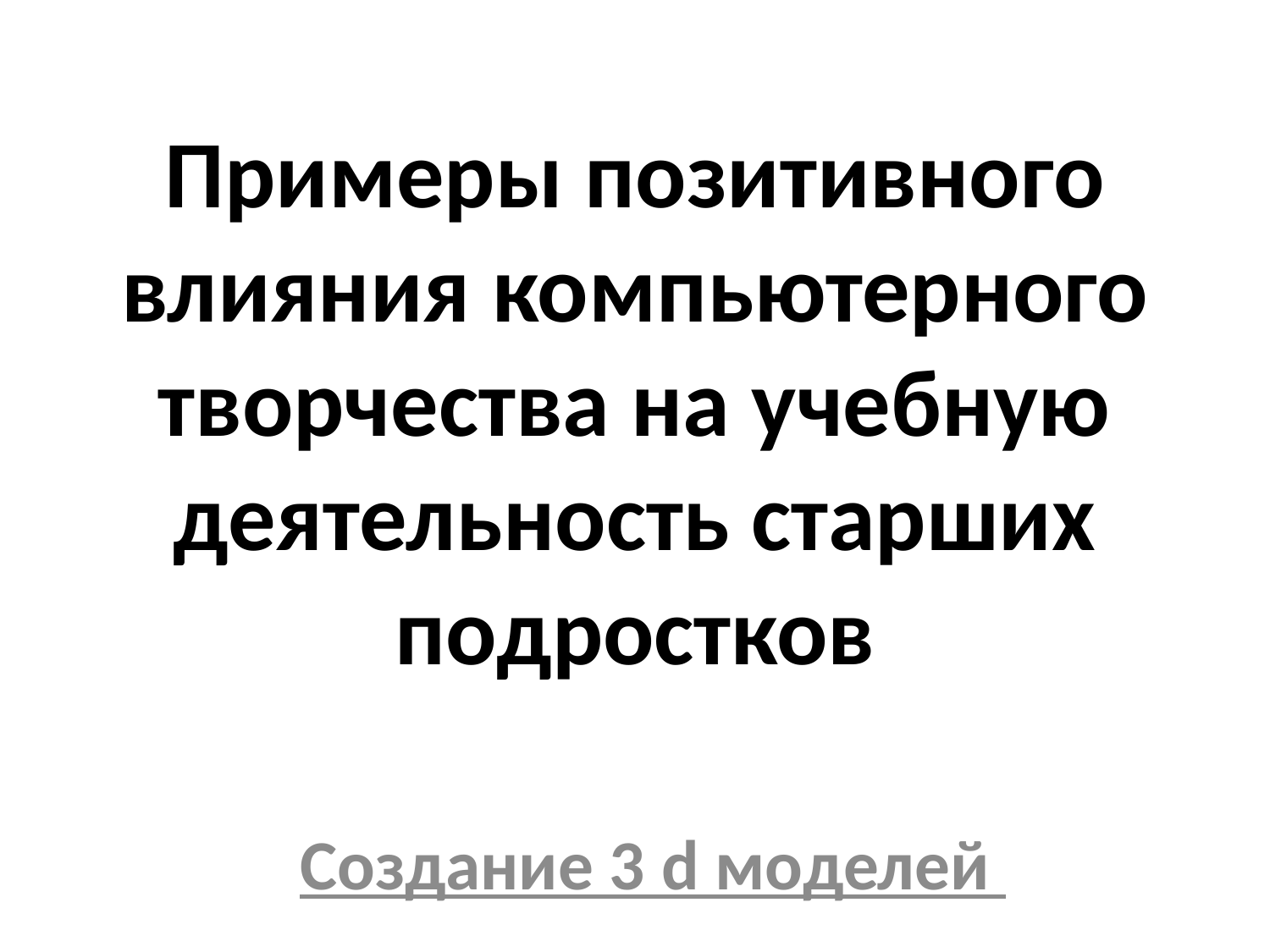

# Примеры позитивного влияния компьютерного творчества на учебную деятельность старших подростков
Создание 3 d моделей